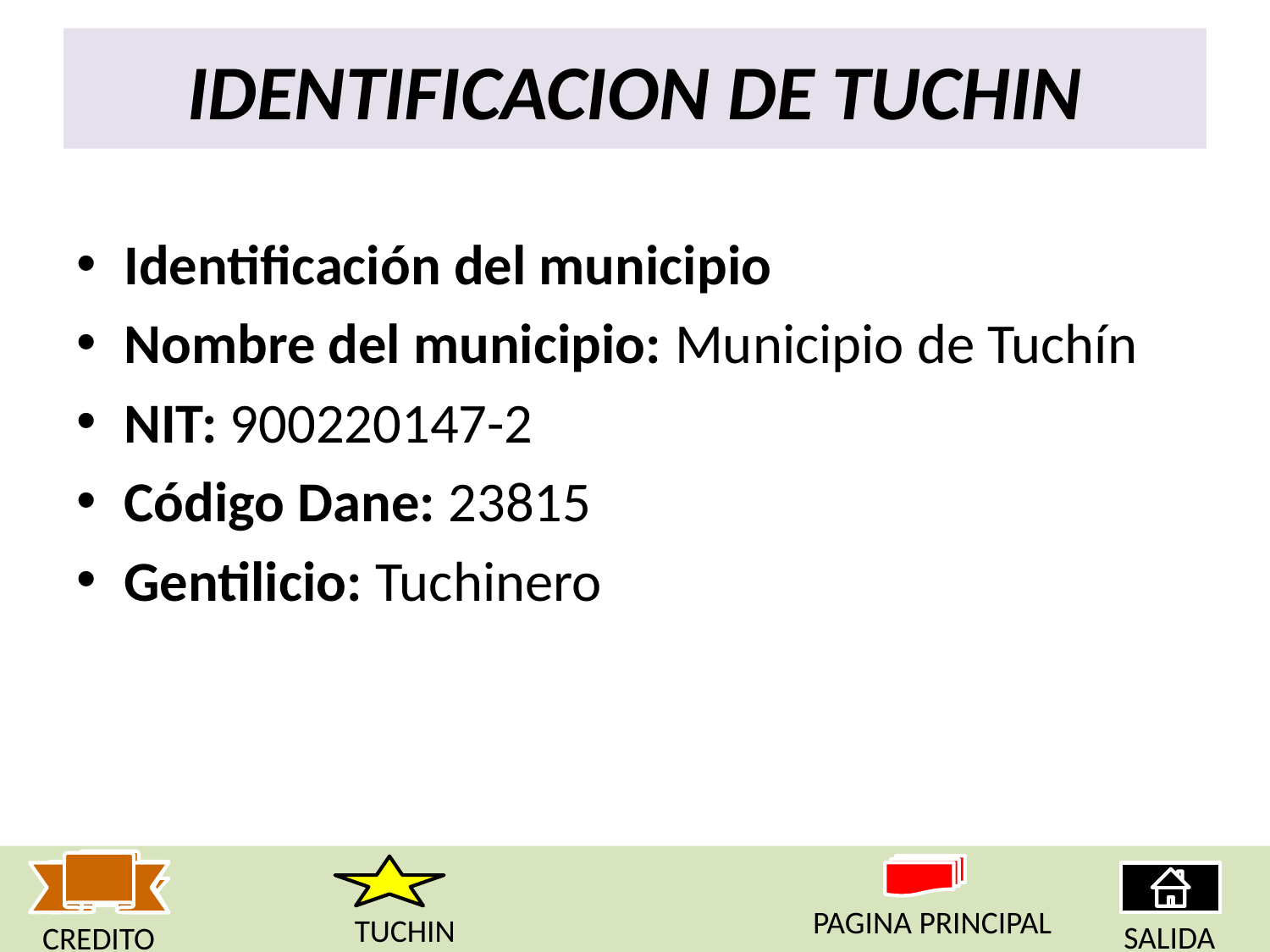

# IDENTIFICACION DE TUCHIN
Identificación del municipio
Nombre del municipio: Municipio de Tuchín
NIT: 900220147-2
Código Dane: 23815
Gentilicio: Tuchinero

PAGINA PRINCIPAL
TUCHIN
SALIDA
CREDITO